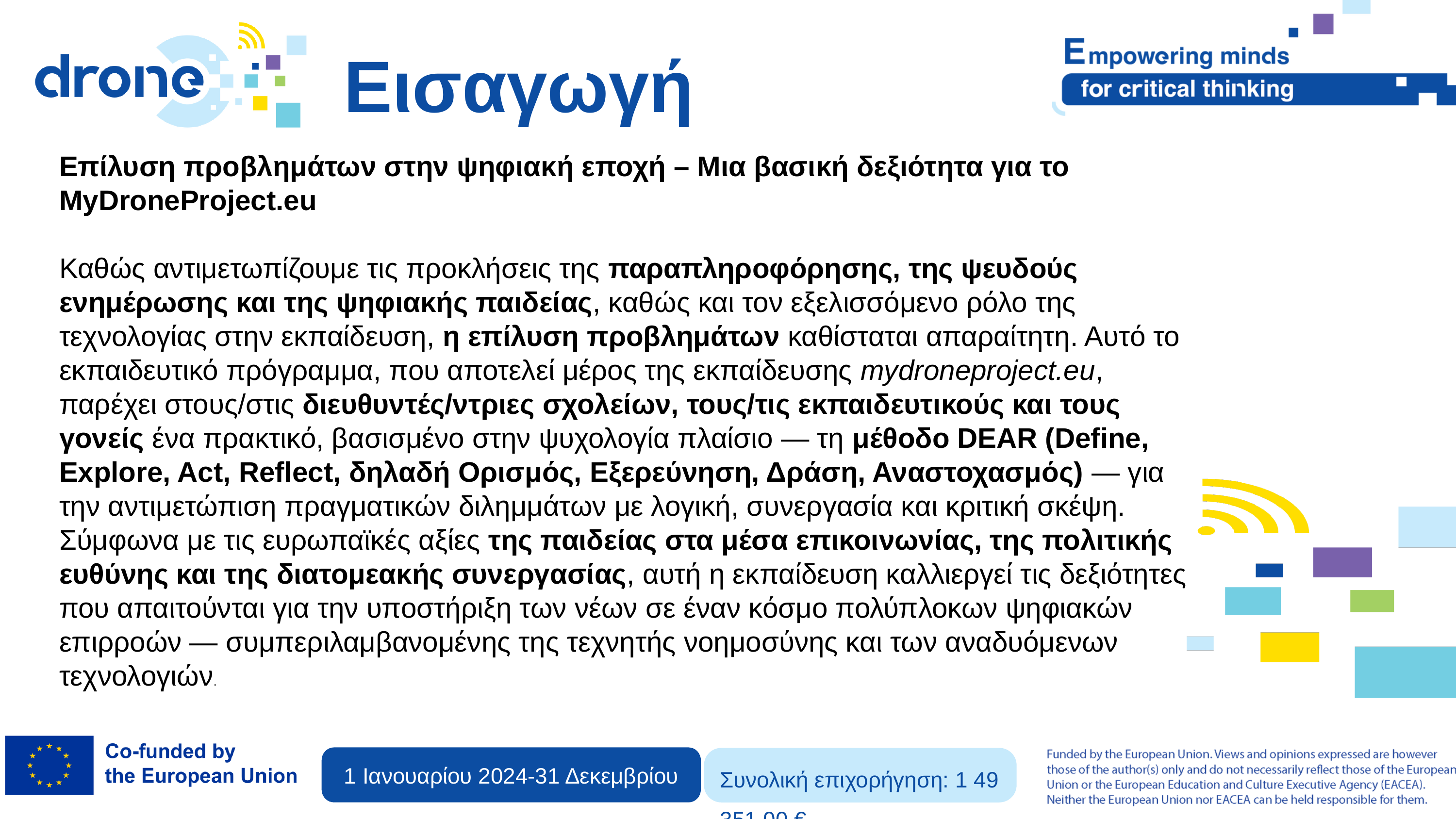

Εισαγωγή
Επίλυση προβλημάτων στην ψηφιακή εποχή – Μια βασική δεξιότητα για το MyDroneProject.eu

Καθώς αντιμετωπίζουμε τις προκλήσεις της παραπληροφόρησης, της ψευδούς ενημέρωσης και της ψηφιακής παιδείας, καθώς και τον εξελισσόμενο ρόλο της τεχνολογίας στην εκπαίδευση, η επίλυση προβλημάτων καθίσταται απαραίτητη. Αυτό το εκπαιδευτικό πρόγραμμα, που αποτελεί μέρος της εκπαίδευσης mydroneproject.eu, παρέχει στους/στις διευθυντές/ντριες σχολείων, τους/τις εκπαιδευτικούς και τους γονείς ένα πρακτικό, βασισμένο στην ψυχολογία πλαίσιο — τη μέθοδο DEAR (Define, Explore, Act, Reflect, δηλαδή Ορισμός, Εξερεύνηση, Δράση, Αναστοχασμός) — για την αντιμετώπιση πραγματικών διλημμάτων με λογική, συνεργασία και κριτική σκέψη.
Σύμφωνα με τις ευρωπαϊκές αξίες της παιδείας στα μέσα επικοινωνίας, της πολιτικής ευθύνης και της διατομεακής συνεργασίας, αυτή η εκπαίδευση καλλιεργεί τις δεξιότητες που απαιτούνται για την υποστήριξη των νέων σε έναν κόσμο πολύπλοκων ψηφιακών επιρροών — συμπεριλαμβανομένης της τεχνητής νοημοσύνης και των αναδυόμενων τεχνολογιών.

1 Ιανουαρίου 2024-31 Δεκεμβρίου 2026
Συνολική επιχορήγηση: 1 49 351,00 €